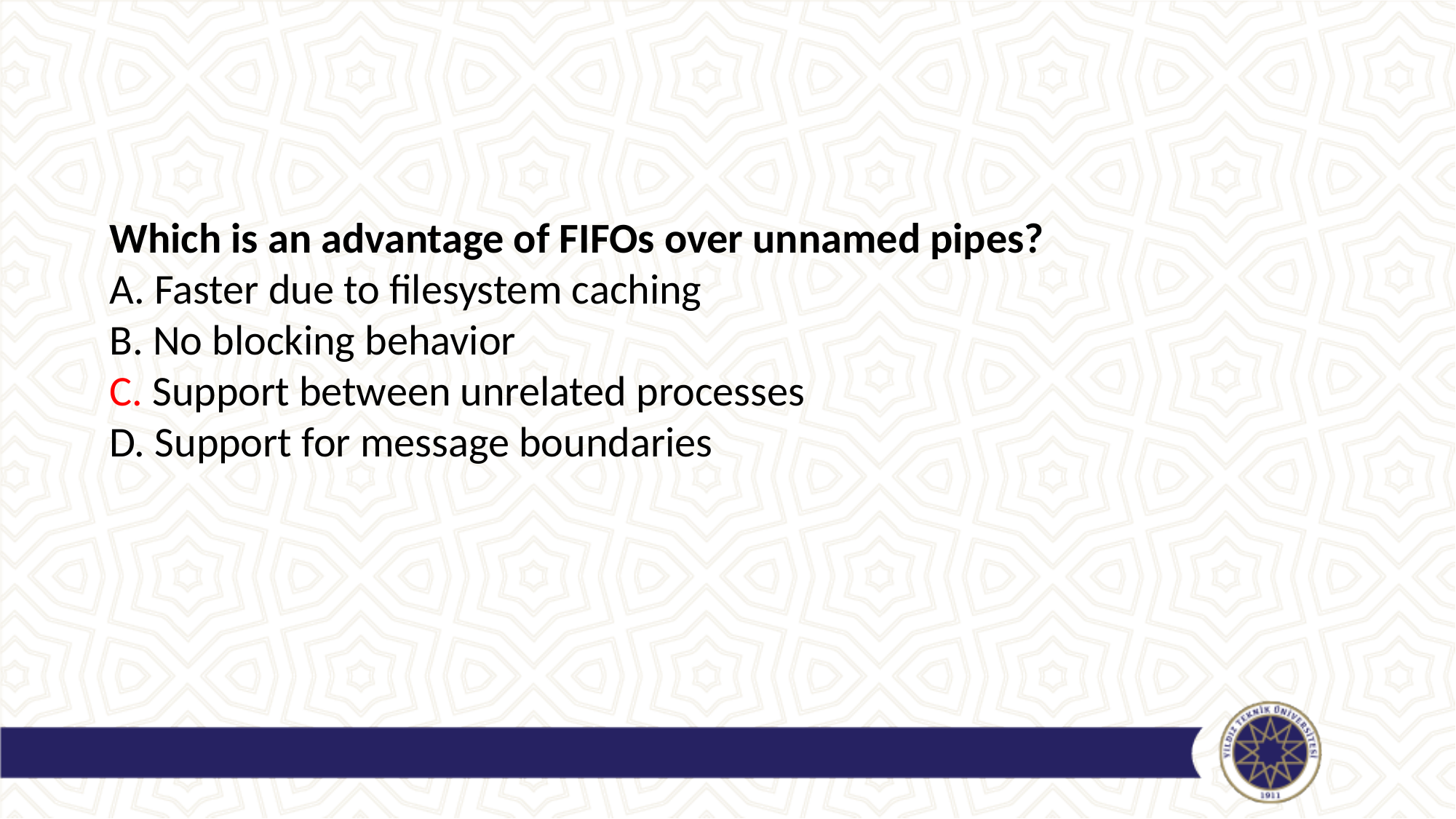

#
Which is an advantage of FIFOs over unnamed pipes?
A. Faster due to filesystem caching
B. No blocking behavior
C. Support between unrelated processes
D. Support for message boundaries